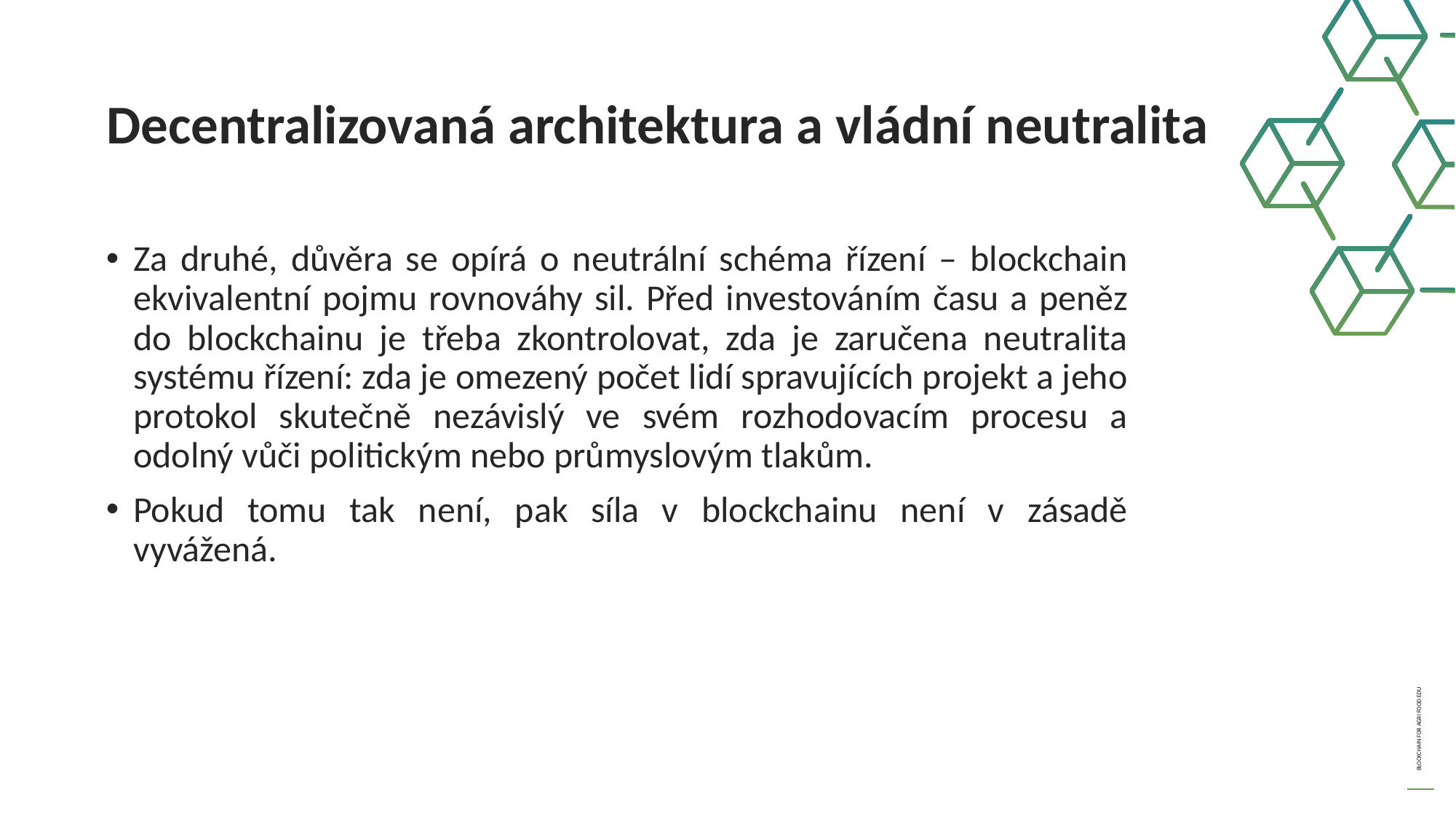

Decentralizovaná architektura a vládní neutralita
Za druhé, důvěra se opírá o neutrální schéma řízení – blockchain ekvivalentní pojmu rovnováhy sil. Před investováním času a peněz do blockchainu je třeba zkontrolovat, zda je zaručena neutralita systému řízení: zda je omezený počet lidí spravujících projekt a jeho protokol skutečně nezávislý ve svém rozhodovacím procesu a odolný vůči politickým nebo průmyslovým tlakům.
Pokud tomu tak není, pak síla v blockchainu není v zásadě vyvážená.